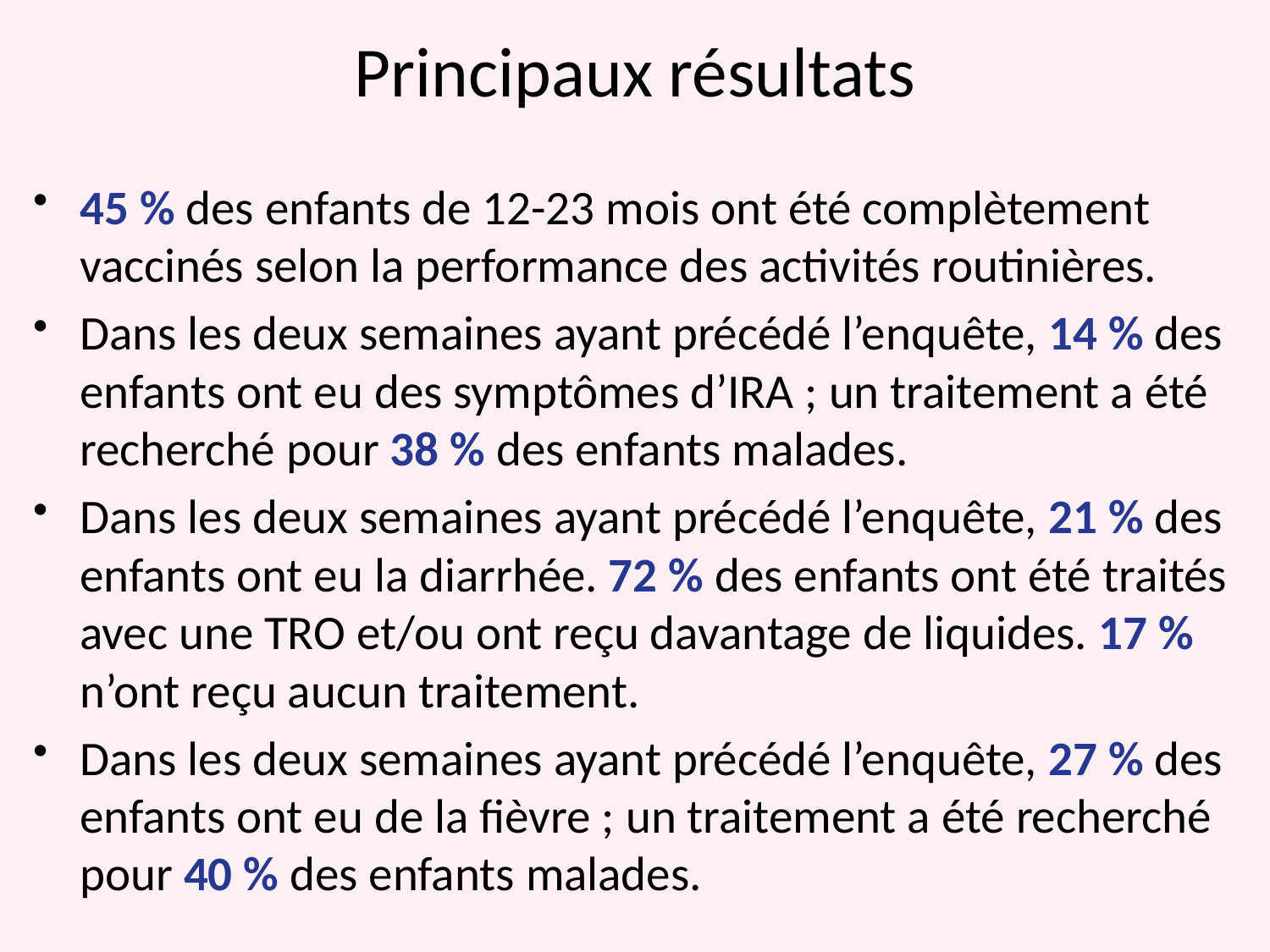

# Principaux résultats
45 % des enfants de 12-23 mois ont été complètement vaccinés selon la performance des activités routinières.
Dans les deux semaines ayant précédé l’enquête, 14 % des enfants ont eu des symptômes d’IRA ; un traitement a été recherché pour 38 % des enfants malades.
Dans les deux semaines ayant précédé l’enquête, 21 % des enfants ont eu la diarrhée. 72 % des enfants ont été traités avec une TRO et/ou ont reçu davantage de liquides. 17 % n’ont reçu aucun traitement.
Dans les deux semaines ayant précédé l’enquête, 27 % des enfants ont eu de la fièvre ; un traitement a été recherché pour 40 % des enfants malades.